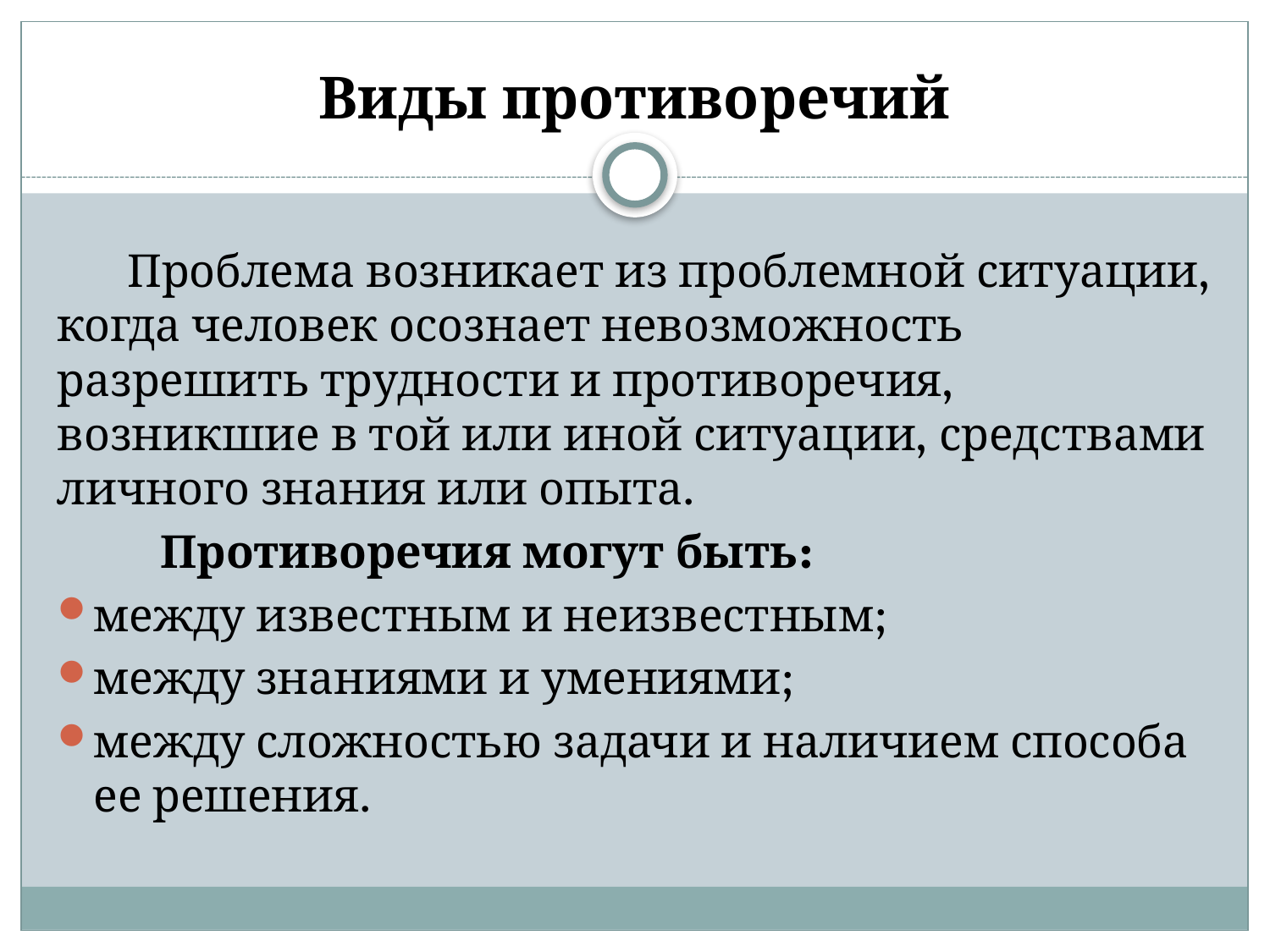

# Виды противоречий
Проблема возникает из проблемной ситуации, когда человек осознает невозможность разрешить трудности и противоречия, возникшие в той или иной ситуации, средствами личного знания или опыта.
         Противоречия могут быть:
между известным и неизвестным;
между знаниями и умениями;
между сложностью задачи и наличием способа ее решения.